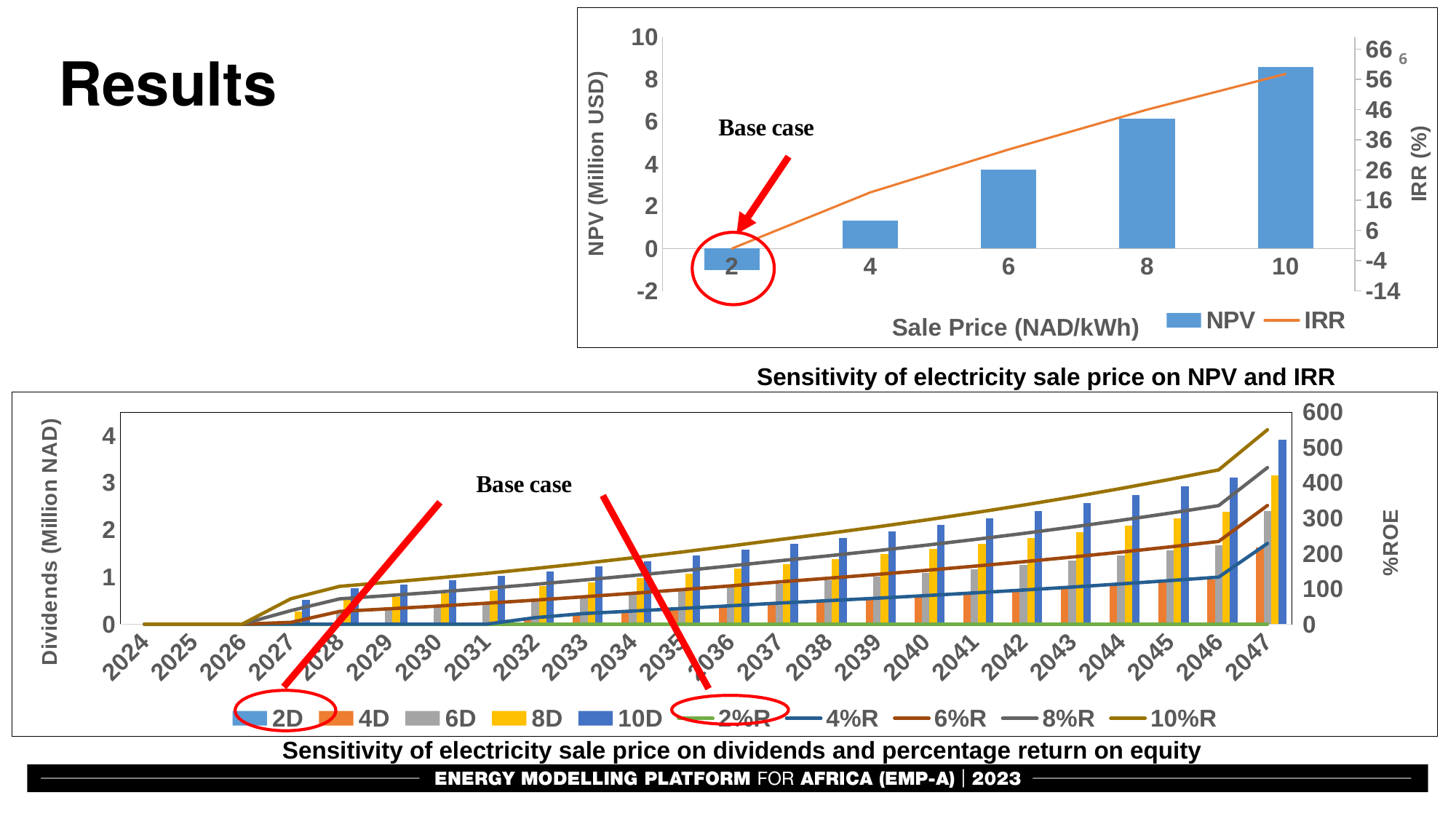

# Results

### Chart

| Category | NPV | IRR |
|---|---|---|
| 2 | -1.03 | 0.0 |
| 4 | 1.31 | 18.6 |
| 6 | 3.73 | 32.8 |
| 8 | 6.15 | 46.0 |
| 10 | 8.57 | 57.8 |

Sensitivity of electricity sale price on NPV and IRR

### Chart

| Category |  |  |  |  |  |  |  |  |  |  |
|---|---|---|---|---|---|---|---|---|---|---|
| 2024 | 0.0 | 0.0 | 0.0 | 0.0 | 0.0 | 0.0 | 0.0 | 0.0 | 0.0 | 0.0 |
| 2025 | 0.0 | 0.0 | 0.0 | 0.0 | 0.0 | 0.0 | 0.0 | 0.0 | 0.0 | 0.0 |
| 2026 | 0.0 | 0.0 | 0.0 | 0.0 | 0.0 | 0.0 | 0.0 | 0.0 | 0.0 | 0.0 |
| 2027 | 0.0 | 0.0 | 0.0358 | 0.274 | 0.5122000000000001 | 0.0 | 0.0 | 5.0 | 38.4 | 71.9 |
| 2028 | 0.0 | 0.0 | 0.25689999999999996 | 0.5094 | 0.7619 | 0.0 | 0.0 | 36.0 | 71.5 | 106.9 |
| 2029 | 0.0 | 0.0 | 0.3093 | 0.5769 | 0.8446 | 0.0 | 0.0 | 43.4 | 80.9 | 118.5 |
| 2030 | 0.0 | 0.0 | 0.3635 | 0.6472 | 0.9309 | 0.0 | 0.0 | 51.0 | 90.8 | 130.6 |
| 2031 | 0.0 | 0.0 | 0.421 | 0.7217 | 1.0224 | 0.0 | 0.0 | 59.1 | 101.2 | 143.4 |
| 2032 | 0.0 | 0.13019999999999998 | 0.4843 | 0.8031 | 1.1219000000000001 | 0.0 | 18.3 | 67.9 | 112.7 | 157.4 |
| 2033 | 0.0 | 0.21380000000000002 | 0.5517000000000001 | 0.8896000000000001 | 1.2275 | 0.0 | 30.0 | 77.4 | 124.8 | 172.2 |
| 2034 | 0.0 | 0.2637 | 0.6219 | 0.98 | 1.3382 | 0.0 | 37.0 | 87.2 | 137.5 | 187.7 |
| 2035 | 0.0 | 0.31539999999999996 | 0.6951 | 1.0747 | 1.4544000000000001 | 0.0 | 44.3 | 97.5 | 150.8 | 204.0 |
| 2036 | 0.0 | 0.369 | 0.7715 | 1.1739000000000002 | 1.5763 | 0.0 | 51.8 | 108.2 | 164.7 | 221.1 |
| 2037 | 0.0 | 0.42460000000000003 | 0.8512000000000001 | 1.2778 | 1.7044000000000001 | 0.0 | 59.6 | 119.4 | 179.3 | 239.1 |
| 2038 | 0.0 | 0.4729 | 0.9251 | 1.3773 | 1.8295 | 0.0 | 66.4 | 129.8 | 193.2 | 256.7 |
| 2039 | 0.0 | 0.5229 | 1.0022 | 1.4815 | 1.9607999999999999 | 0.0 | 73.4 | 140.6 | 207.8 | 275.1 |
| 2040 | 0.0 | 0.5752 | 1.0833 | 1.5914000000000001 | 2.0994 | 0.0 | 80.7 | 152.0 | 223.3 | 294.5 |
| 2041 | 0.0 | 0.6301 | 1.1685999999999999 | 1.7072 | 2.2458 | 0.0 | 88.4 | 164.0 | 239.5 | 315.1 |
| 2042 | 0.0 | 0.6877000000000001 | 1.2585 | 1.8294000000000001 | 2.4003 | 0.0 | 96.5 | 176.6 | 256.6 | 336.7 |
| 2043 | 0.0 | 0.7481 | 1.3532 | 1.9583 | 2.5634 | 0.0 | 104.9 | 189.8 | 274.7 | 359.6 |
| 2044 | 0.0 | 0.8115 | 1.4529 | 2.0944000000000003 | 2.7358000000000002 | 0.0 | 113.8 | 203.8 | 293.8 | 383.8 |
| 2045 | 0.0 | 0.8781 | 1.558 | 2.238 | 2.9179 | 0.0 | 123.2 | 218.6 | 314.0 | 409.4 |
| 2046 | 0.0 | 0.9482 | 1.6689 | 2.3895999999999997 | 3.1103 | 0.0 | 133.0 | 234.1 | 335.2 | 436.3 |
| 2047 | 0.0 | 1.6279000000000001 | 2.3918000000000004 | 3.1558 | 3.9196999999999997 | 0.0 | 228.4 | 335.6 | 442.7 | 549.9 |
Sensitivity of electricity sale price on dividends and percentage return on equity